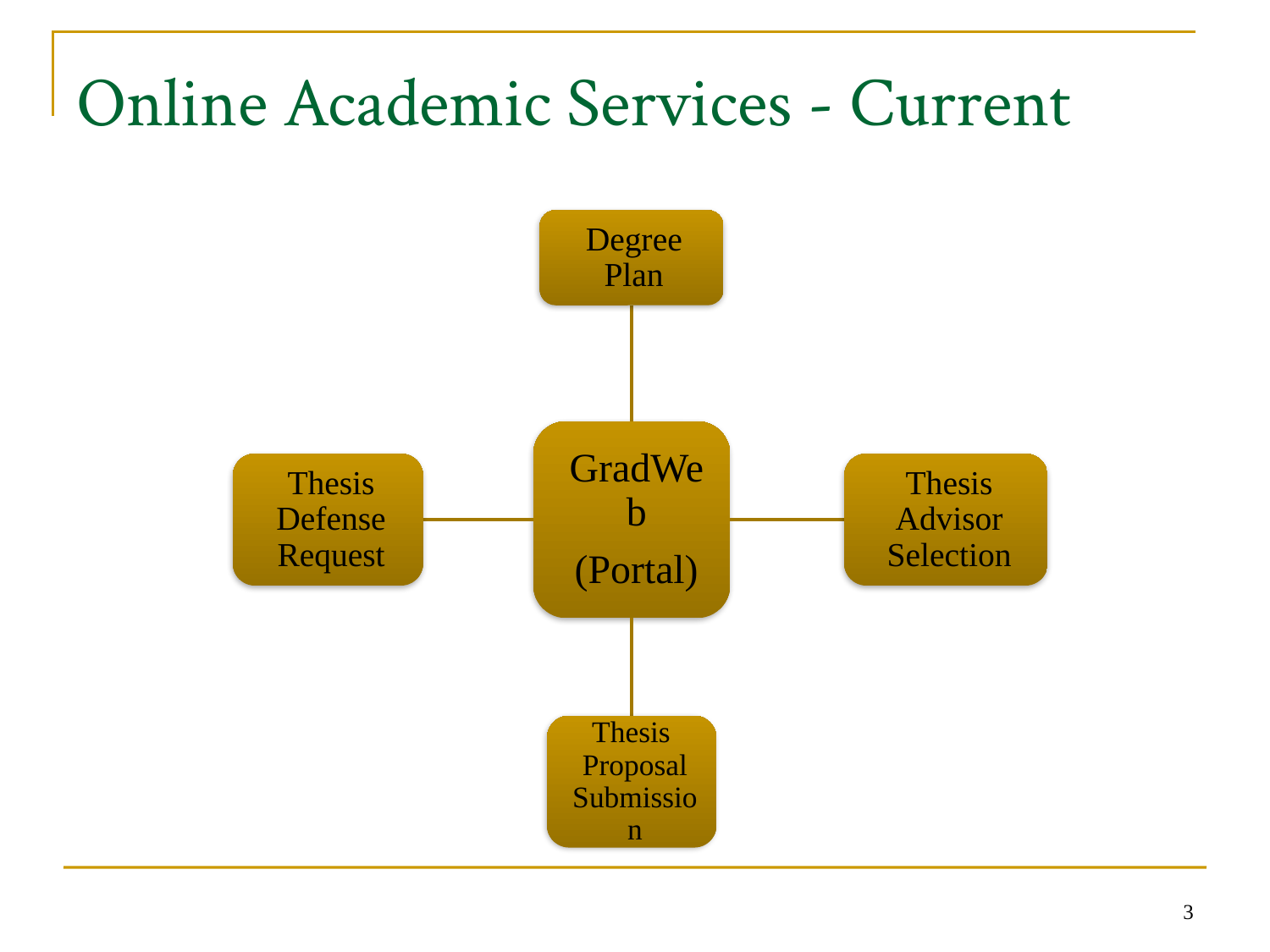

# Online Academic Services - Current
GradWeb
(Portal)
Degree Plan
Thesis Advisor Selection
Thesis  Proposal Submission
Thesis Defense Request
3